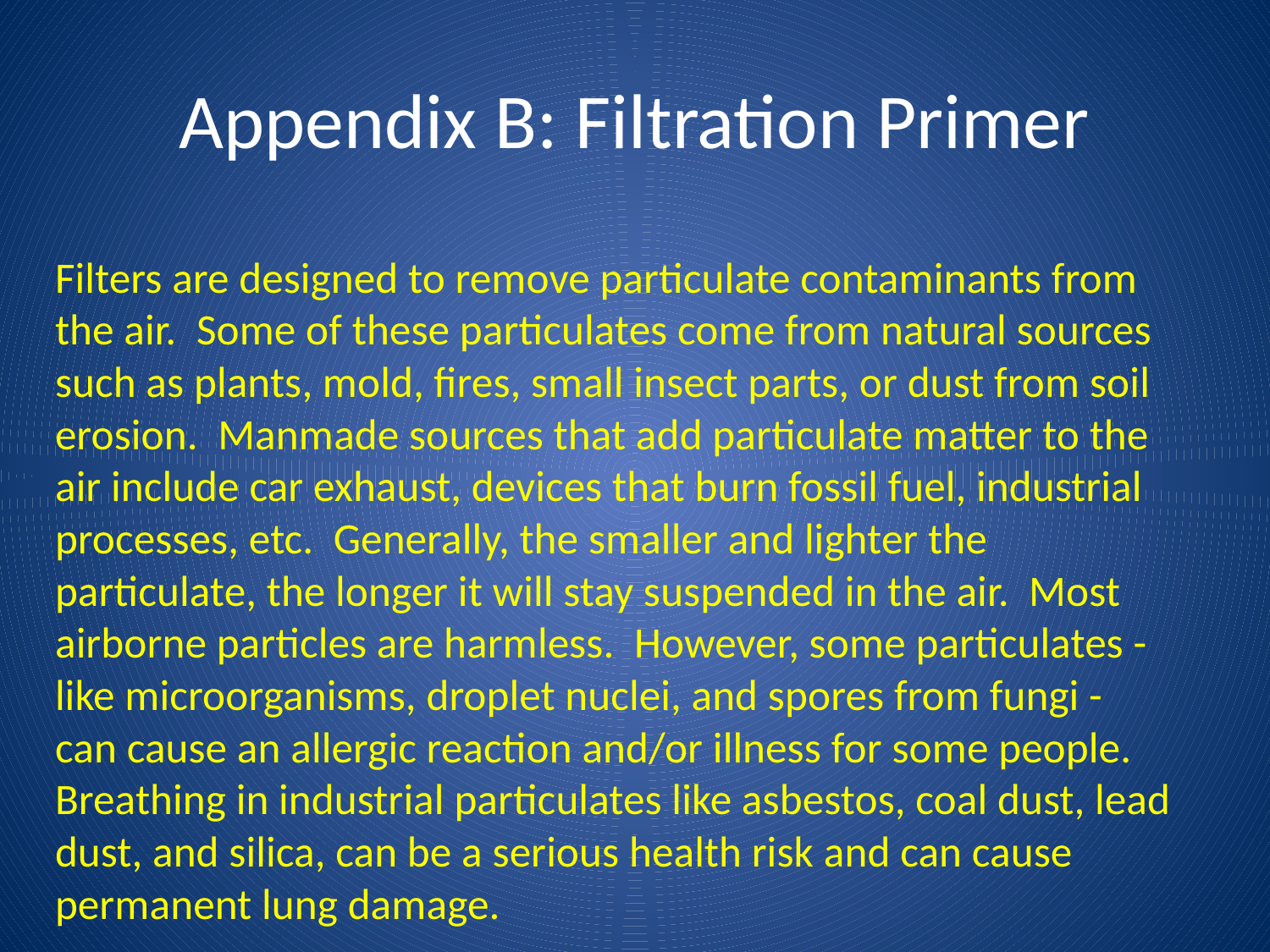

# Appendix B: Filtration Primer
Filters are designed to remove particulate contaminants from the air.  Some of these particulates come from natural sources such as plants, mold, fires, small insect parts, or dust from soil erosion.  Manmade sources that add particulate matter to the air include car exhaust, devices that burn fossil fuel, industrial processes, etc.  Generally, the smaller and lighter the particulate, the longer it will stay suspended in the air.  Most airborne particles are harmless.  However, some particulates - like microorganisms, droplet nuclei, and spores from fungi - can cause an allergic reaction and/or illness for some people.  Breathing in industrial particulates like asbestos, coal dust, lead dust, and silica, can be a serious health risk and can cause permanent lung damage.